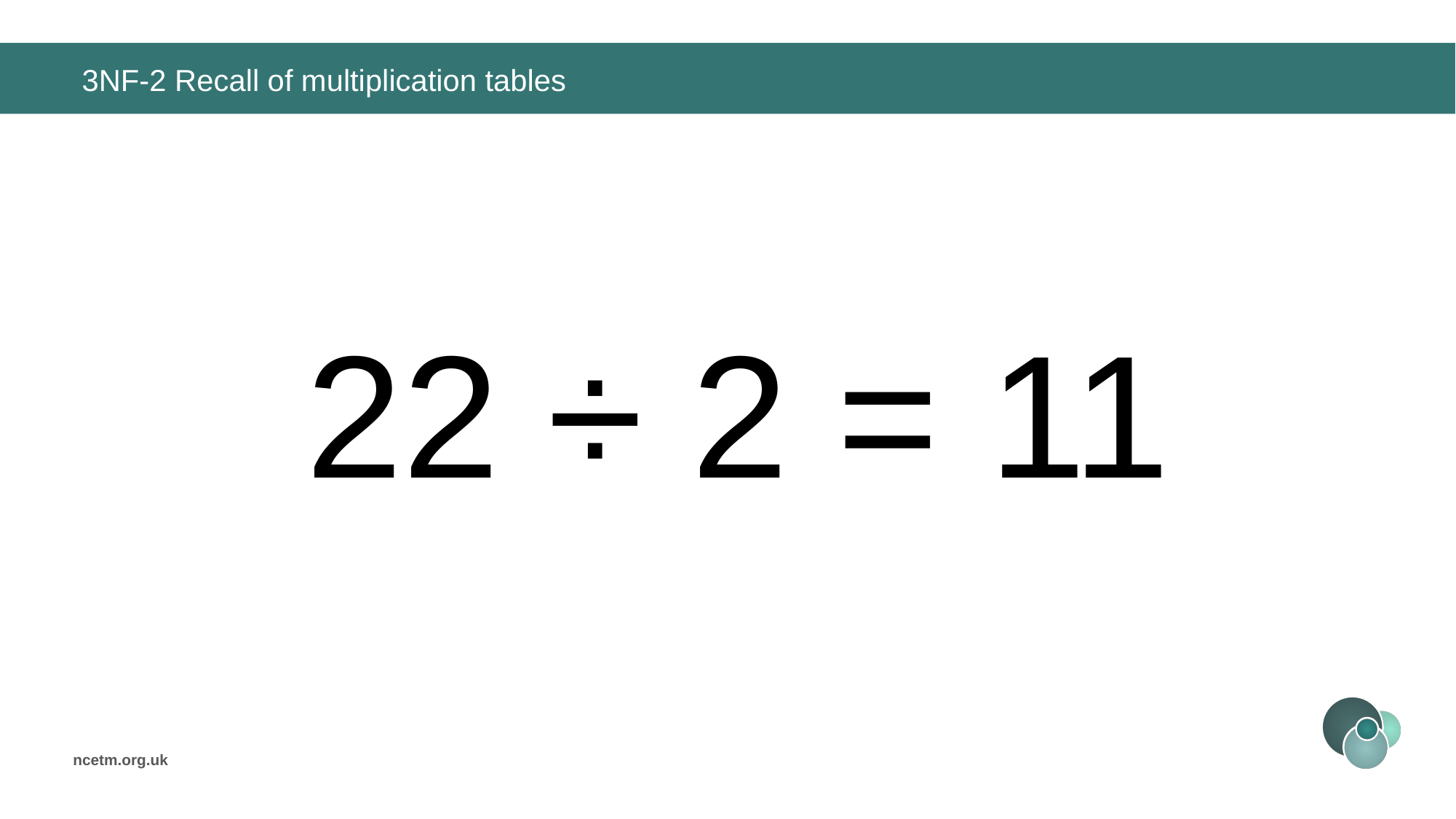

# 3NF-2 Recall of multiplication tables
22 ÷ 2 =
11